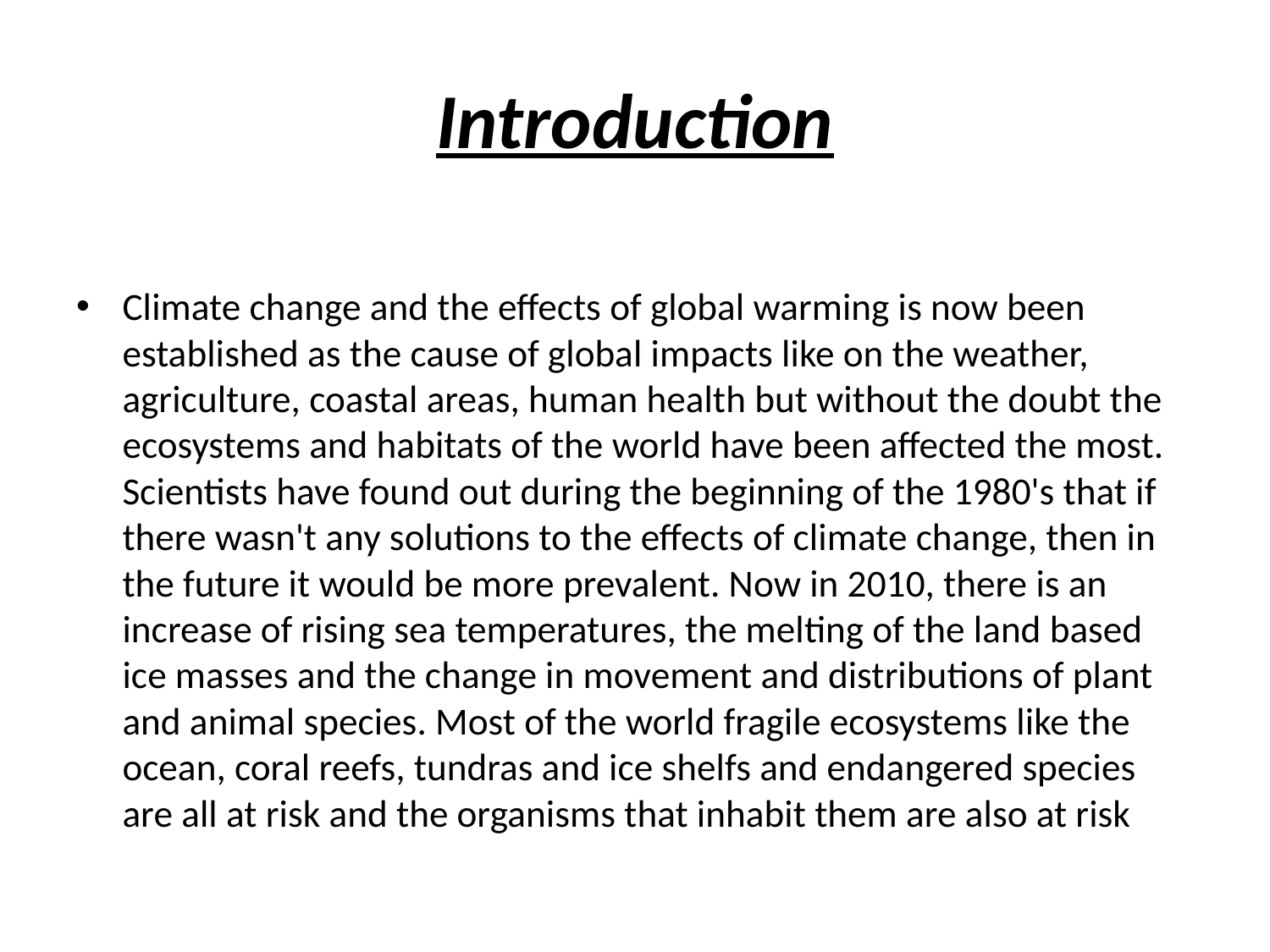

# Introduction

Climate change and the effects of global warming is now been established as the cause of global impacts like on the weather, agriculture, coastal areas, human health but without the doubt the ecosystems and habitats of the world have been affected the most. Scientists have found out during the beginning of the 1980's that if there wasn't any solutions to the effects of climate change, then in the future it would be more prevalent. Now in 2010, there is an increase of rising sea temperatures, the melting of the land based ice masses and the change in movement and distributions of plant and animal species. Most of the world fragile ecosystems like the ocean, coral reefs, tundras and ice shelfs and endangered species are all at risk and the organisms that inhabit them are also at risk